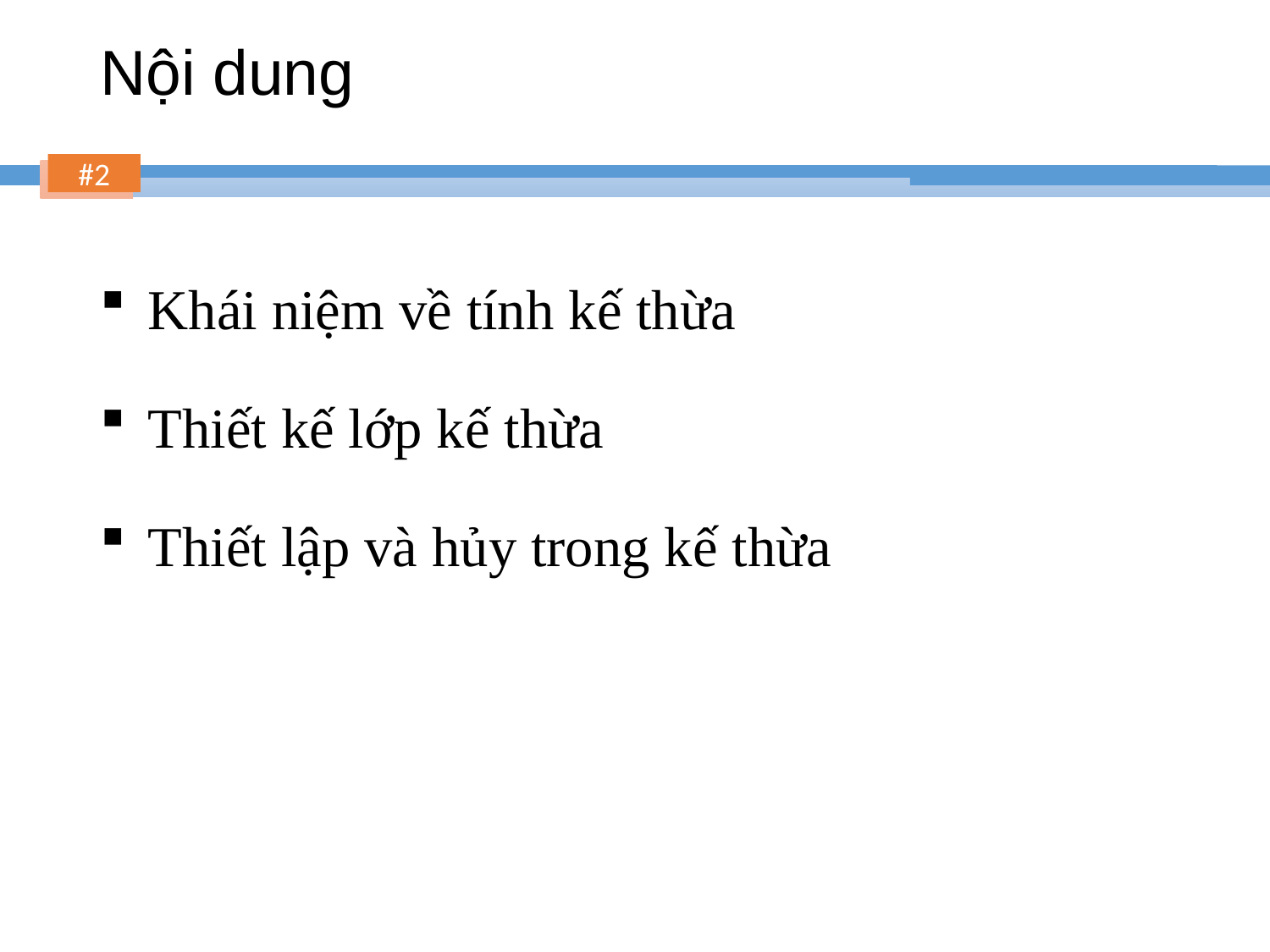

# Nội dung
Khái niệm về tính kế thừa
Thiết kế lớp kế thừa
Thiết lập và hủy trong kế thừa